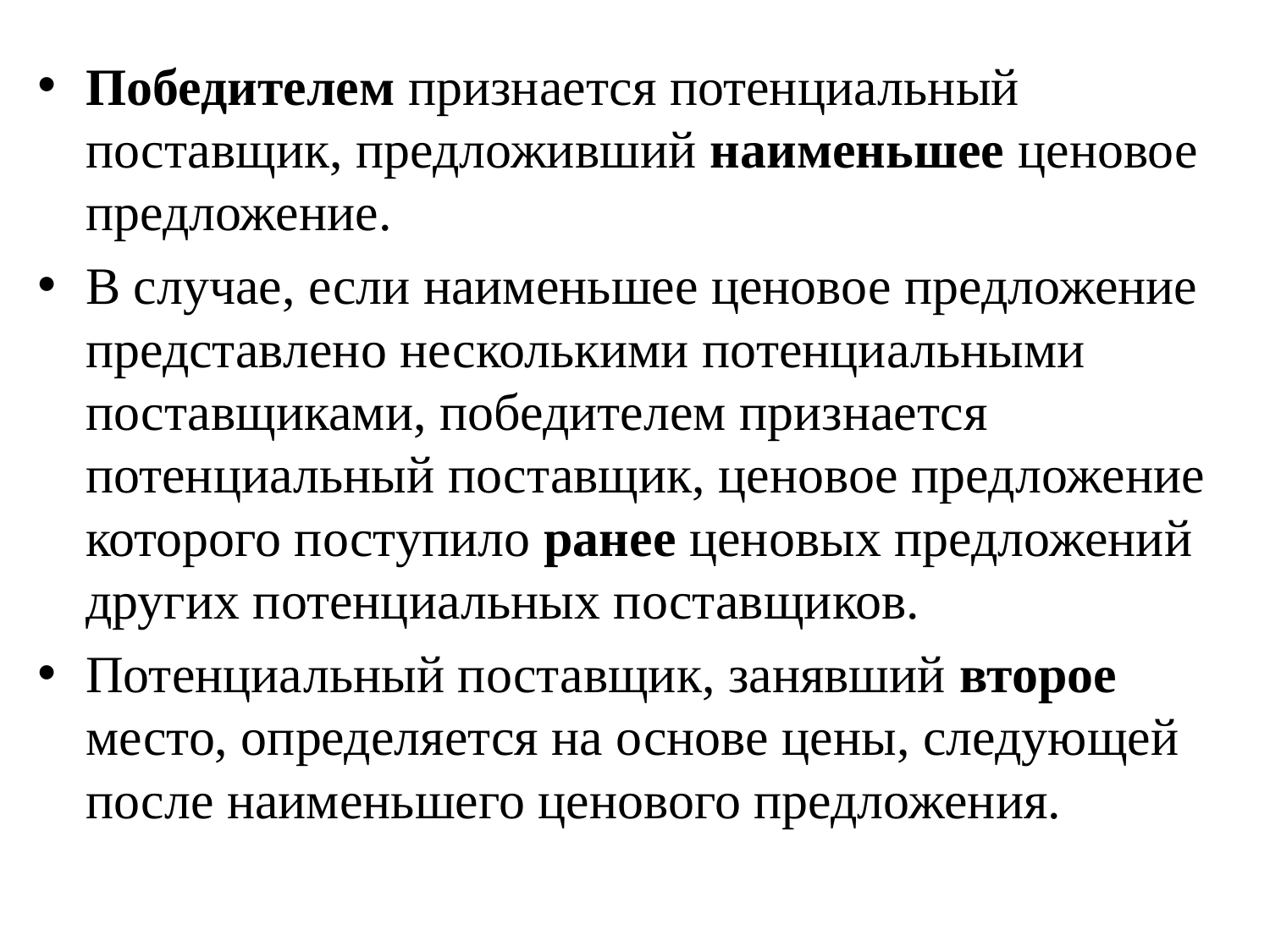

Победителем признается потенциальный поставщик, предложивший наименьшее ценовое предложение.
В случае, если наименьшее ценовое предложение представлено несколькими потенциальными поставщиками, победителем признается потенциальный поставщик, ценовое предложение которого поступило ранее ценовых предложений других потенциальных поставщиков.
Потенциальный поставщик, занявший второе место, определяется на основе цены, следующей после наименьшего ценового предложения.